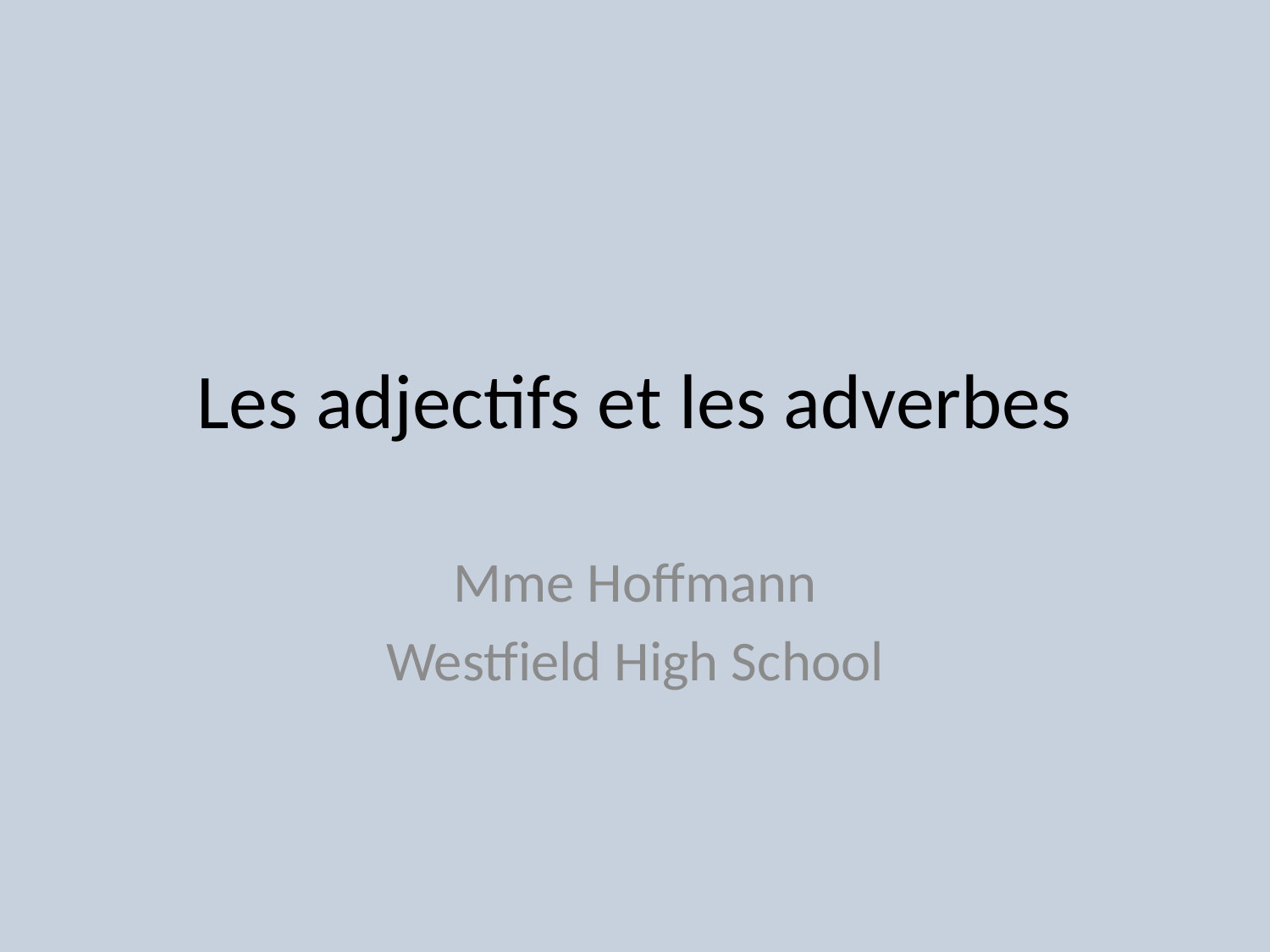

# Les adjectifs et les adverbes
Mme Hoffmann
Westfield High School